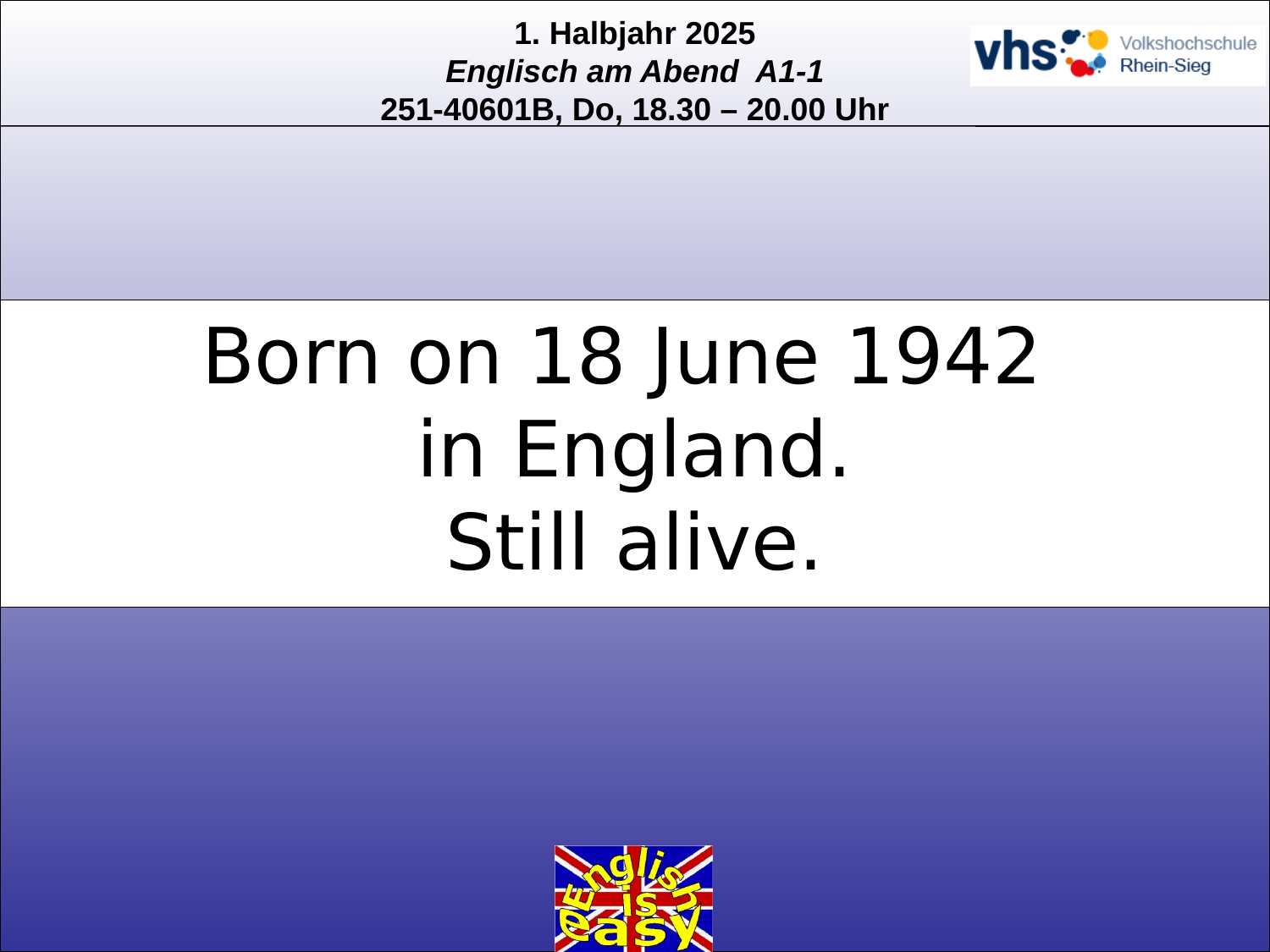

Born on 18 June 1942
in England.
Still alive.